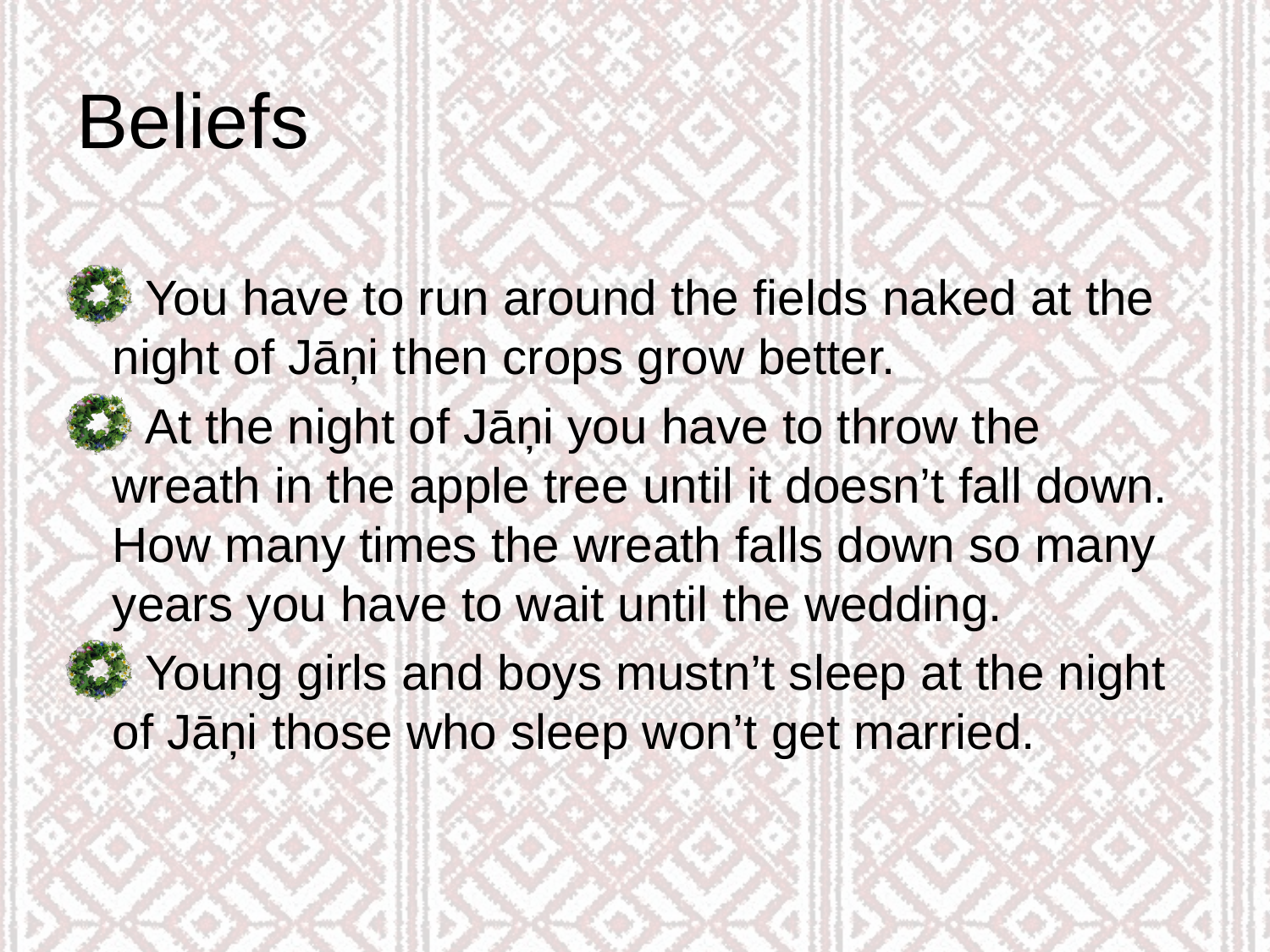

# Beliefs
 You have to run around the fields naked at the night of Jāņi then crops grow better.
 At the night of Jāņi you have to throw the wreath in the apple tree until it doesn’t fall down. How many times the wreath falls down so many years you have to wait until the wedding.
 Young girls and boys mustn’t sleep at the night of Jāņi those who sleep won’t get married.